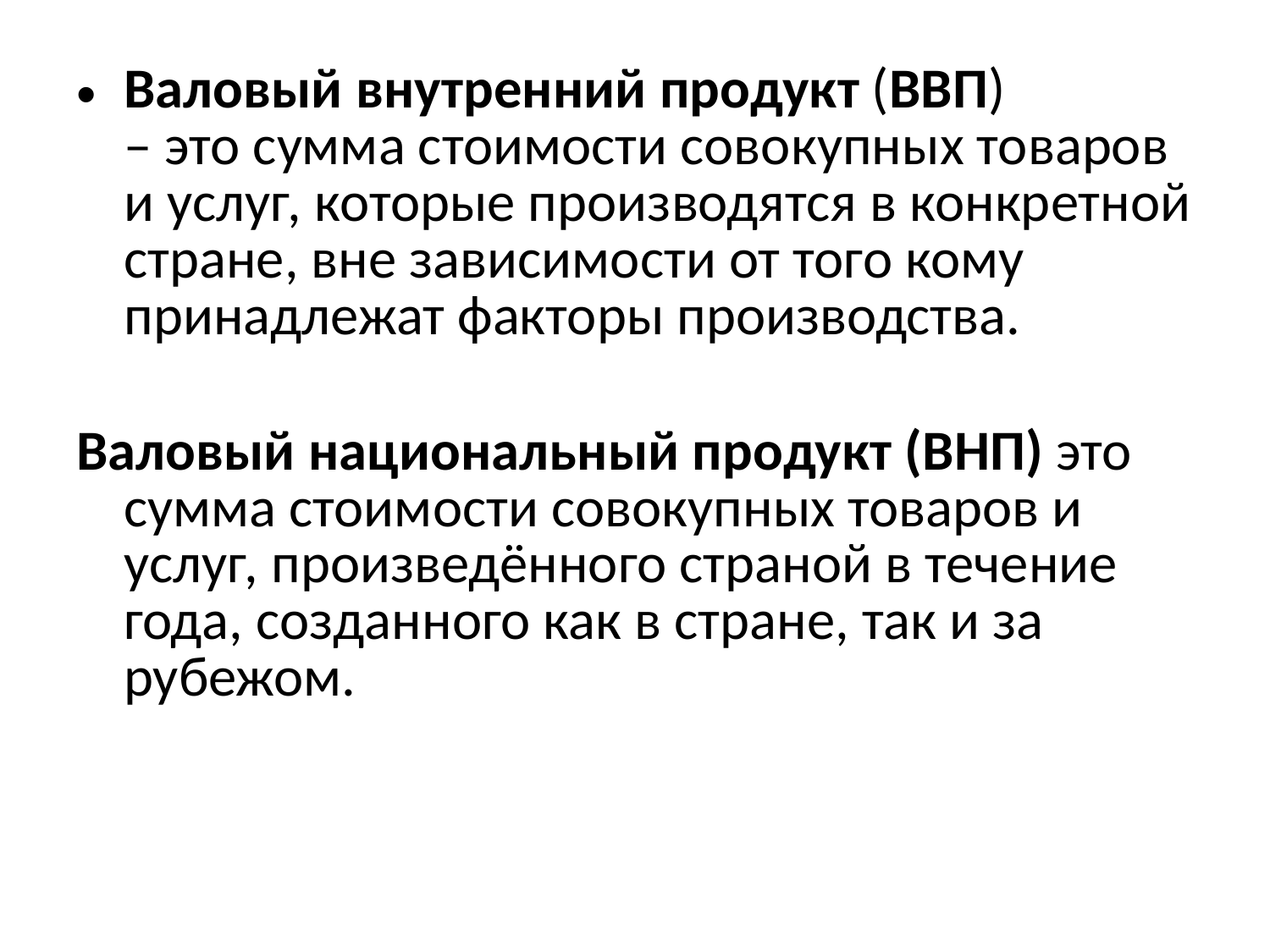

Валовый внутренний продукт (ВВП) – это сумма стоимости совокупных товаров и услуг, которые производятся в конкретной стране, вне зависимости от того кому принадлежат факторы производства.

Валовый национальный продукт (ВНП) это  сумма стоимости совокупных товаров и услуг, произведённого страной в течение года, созданного как в стране, так и за рубежом.